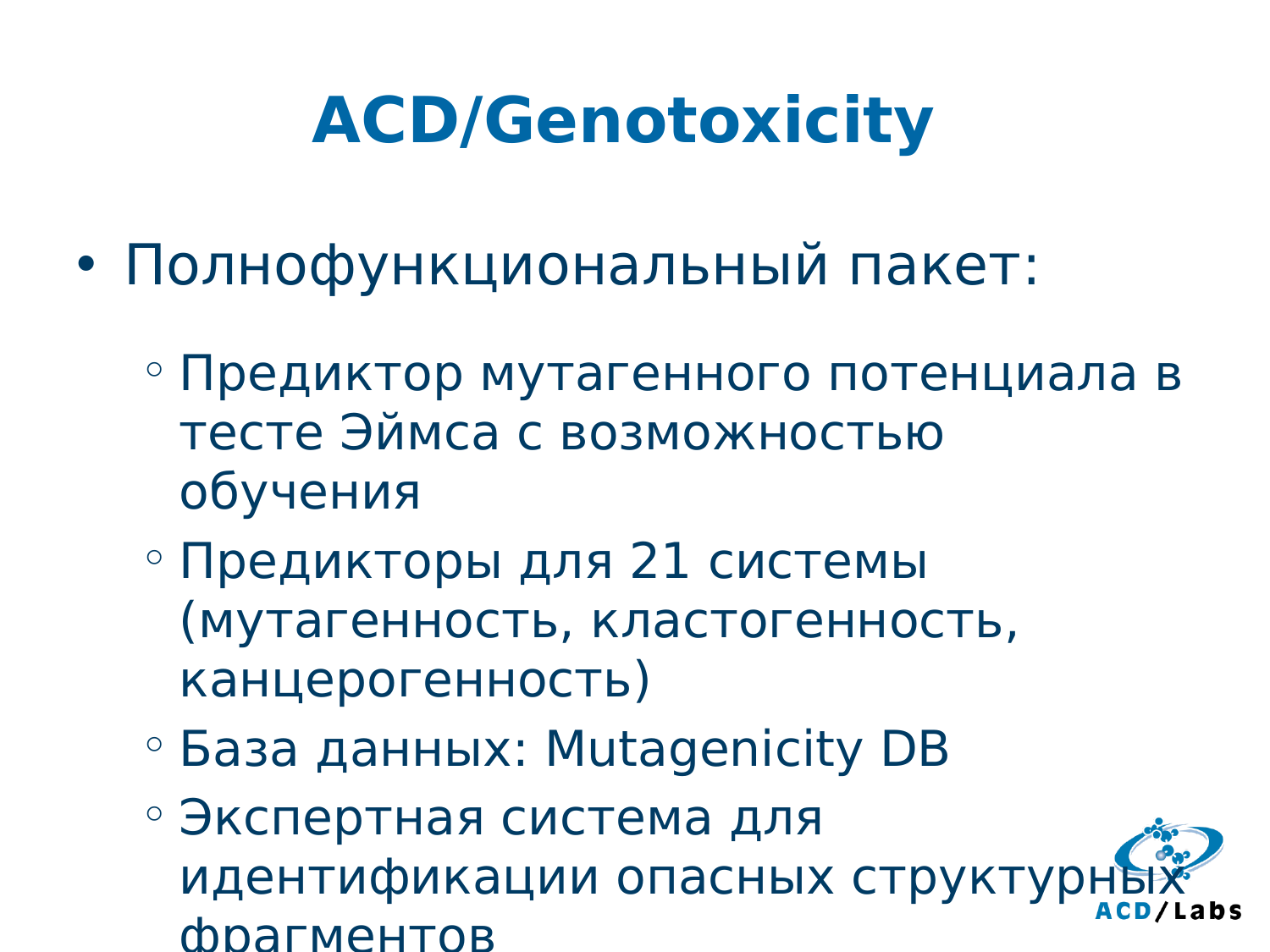

# ACD/Genotoxicity
Полнофункциональный пакет:
Предиктор мутагенного потенциала в тесте Эймса с возможностью обучения
Предикторы для 21 системы (мутагенность, кластогенность, канцерогенность)
База данных: Mutagenicity DB
Экспертная система для идентификации опасных структурных фрагментов